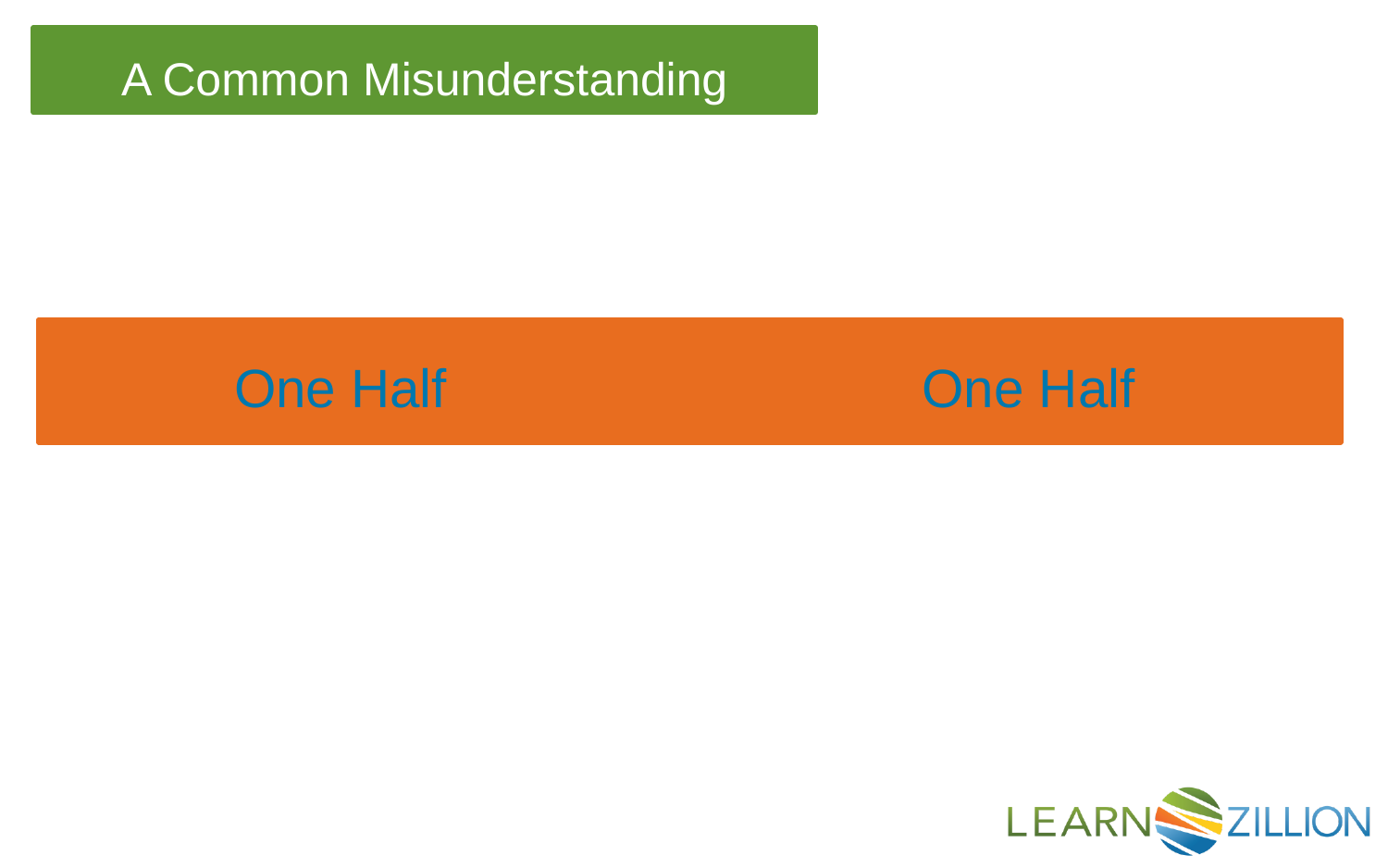

One Half
One Half
One Half
One Half